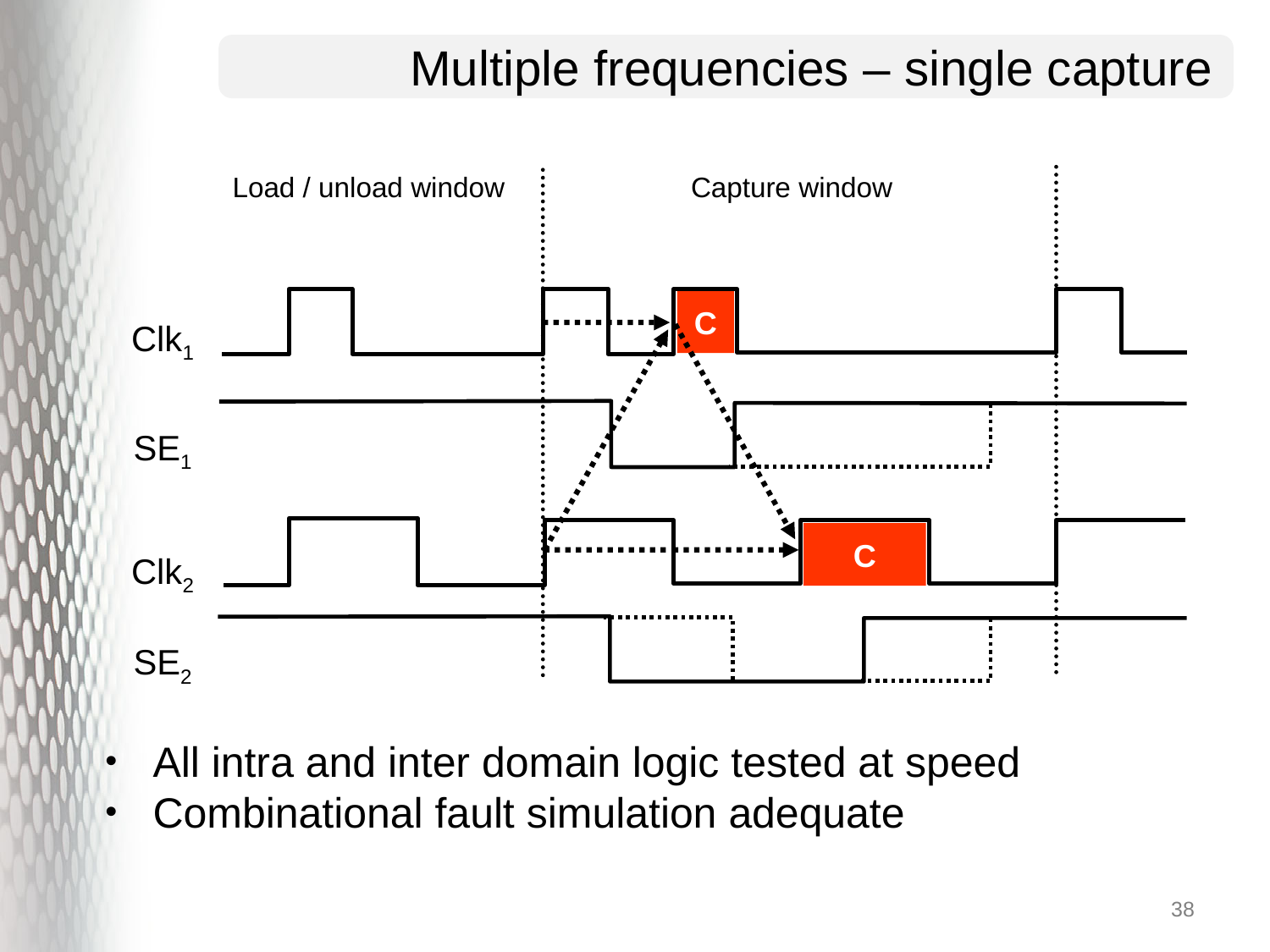

# Multiple frequencies – single capture
Load / unload window
Capture window

C
Clk1

SE1

C
Clk2

SE2
All intra and inter domain logic tested at speed
Combinational fault simulation adequate